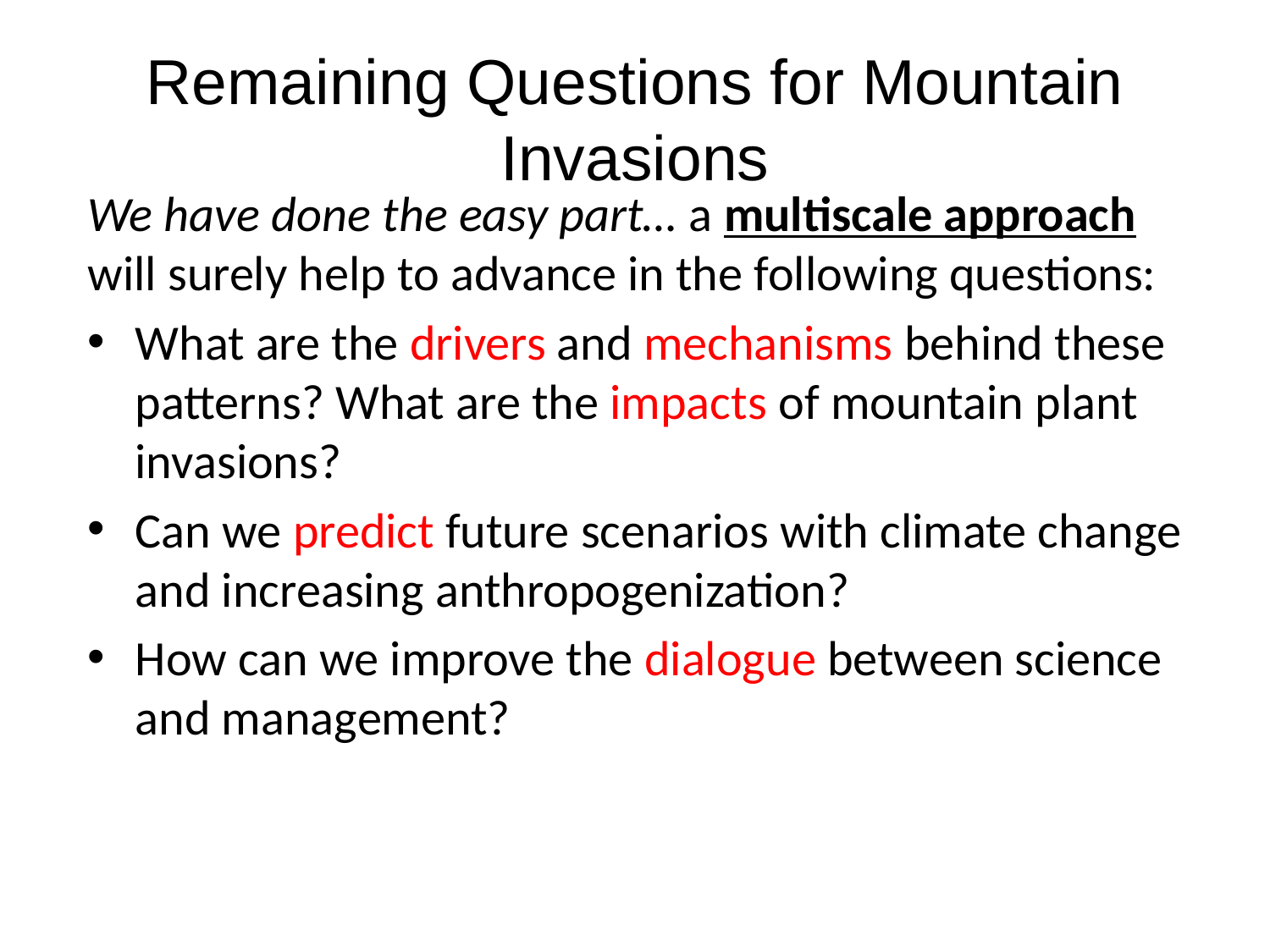

# Remaining Questions for Mountain Invasions
We have done the easy part… a multiscale approach will surely help to advance in the following questions:
What are the drivers and mechanisms behind these patterns? What are the impacts of mountain plant invasions?
Can we predict future scenarios with climate change and increasing anthropogenization?
How can we improve the dialogue between science and management?